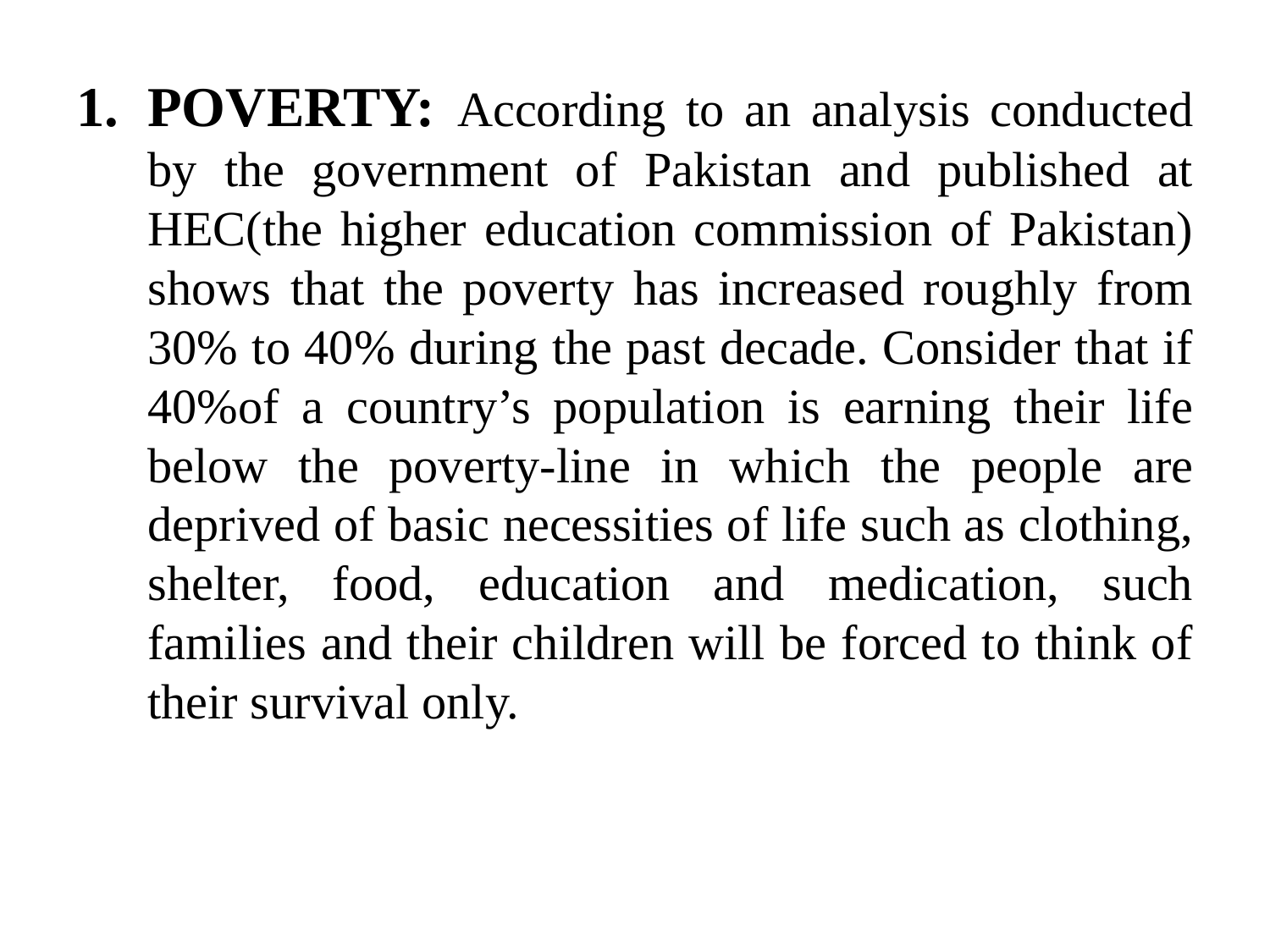

POVERTY: According to an analysis conducted by the government of Pakistan and published at HEC(the higher education commission of Pakistan) shows that the poverty has increased roughly from 30% to 40% during the past decade. Consider that if 40%of a country’s population is earning their life below the poverty-line in which the people are deprived of basic necessities of life such as clothing, shelter, food, education and medication, such families and their children will be forced to think of their survival only.